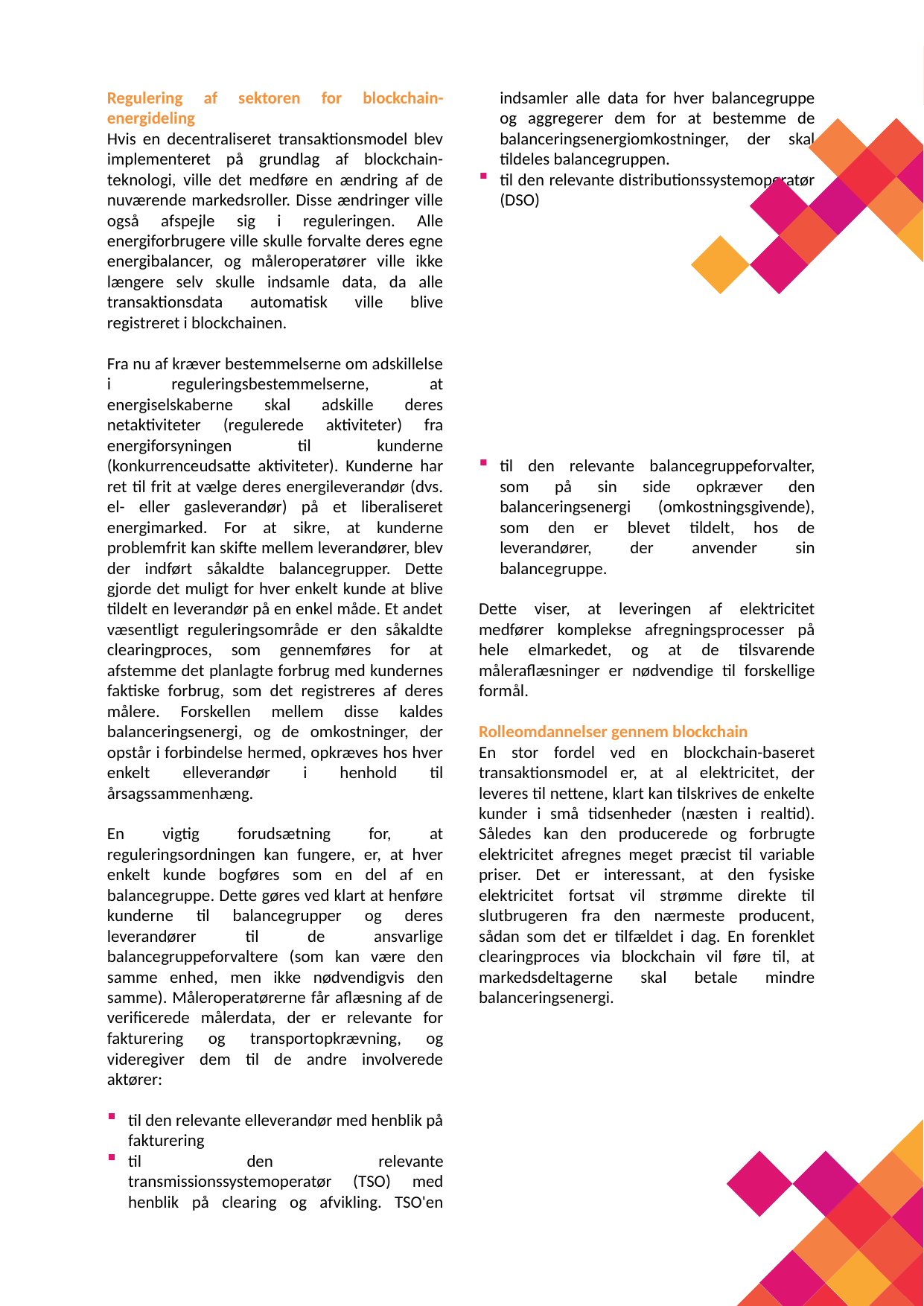

Regulering af sektoren for blockchain-energideling
Hvis en decentraliseret transaktionsmodel blev implementeret på grundlag af blockchain-teknologi, ville det medføre en ændring af de nuværende markedsroller. Disse ændringer ville også afspejle sig i reguleringen. Alle energiforbrugere ville skulle forvalte deres egne energibalancer, og måleroperatører ville ikke længere selv skulle indsamle data, da alle transaktionsdata automatisk ville blive registreret i blockchainen.

Fra nu af kræver bestemmelserne om adskillelse i reguleringsbestemmelserne, at energiselskaberne skal adskille deres netaktiviteter (regulerede aktiviteter) fra energiforsyningen til kunderne (konkurrenceudsatte aktiviteter). Kunderne har ret til frit at vælge deres energileverandør (dvs. el- eller gasleverandør) på et liberaliseret energimarked. For at sikre, at kunderne problemfrit kan skifte mellem leverandører, blev der indført såkaldte balancegrupper. Dette gjorde det muligt for hver enkelt kunde at blive tildelt en leverandør på en enkel måde. Et andet væsentligt reguleringsområde er den såkaldte clearingproces, som gennemføres for at afstemme det planlagte forbrug med kundernes faktiske forbrug, som det registreres af deres målere. Forskellen mellem disse kaldes balanceringsenergi, og de omkostninger, der opstår i forbindelse hermed, opkræves hos hver enkelt elleverandør i henhold til årsagssammenhæng.

En vigtig forudsætning for, at reguleringsordningen kan fungere, er, at hver enkelt kunde bogføres som en del af en balancegruppe. Dette gøres ved klart at henføre kunderne til balancegrupper og deres leverandører til de ansvarlige balancegruppeforvaltere (som kan være den samme enhed, men ikke nødvendigvis den samme). Måleroperatørerne får aflæsning af de verificerede målerdata, der er relevante for fakturering og transportopkrævning, og videregiver dem til de andre involverede aktører:

til den relevante elleverandør med henblik på fakturering
til den relevante transmissionssystemoperatør (TSO) med henblik på clearing og afvikling. TSO'en indsamler alle data for hver balancegruppe og aggregerer dem for at bestemme de balanceringsenergiomkostninger, der skal tildeles balancegruppen.
til den relevante distributionssystemoperatør (DSO)

til den relevante balancegruppeforvalter, som på sin side opkræver den balanceringsenergi (omkostningsgivende), som den er blevet tildelt, hos de leverandører, der anvender sin balancegruppe.

Dette viser, at leveringen af elektricitet medfører komplekse afregningsprocesser på hele elmarkedet, og at de tilsvarende måleraflæsninger er nødvendige til forskellige formål.

Rolleomdannelser gennem blockchain
En stor fordel ved en blockchain-baseret transaktionsmodel er, at al elektricitet, der leveres til nettene, klart kan tilskrives de enkelte kunder i små tidsenheder (næsten i realtid). Således kan den producerede og forbrugte elektricitet afregnes meget præcist til variable priser. Det er interessant, at den fysiske elektricitet fortsat vil strømme direkte til slutbrugeren fra den nærmeste producent, sådan som det er tilfældet i dag. En forenklet clearingproces via blockchain vil føre til, at markedsdeltagerne skal betale mindre balanceringsenergi.

20